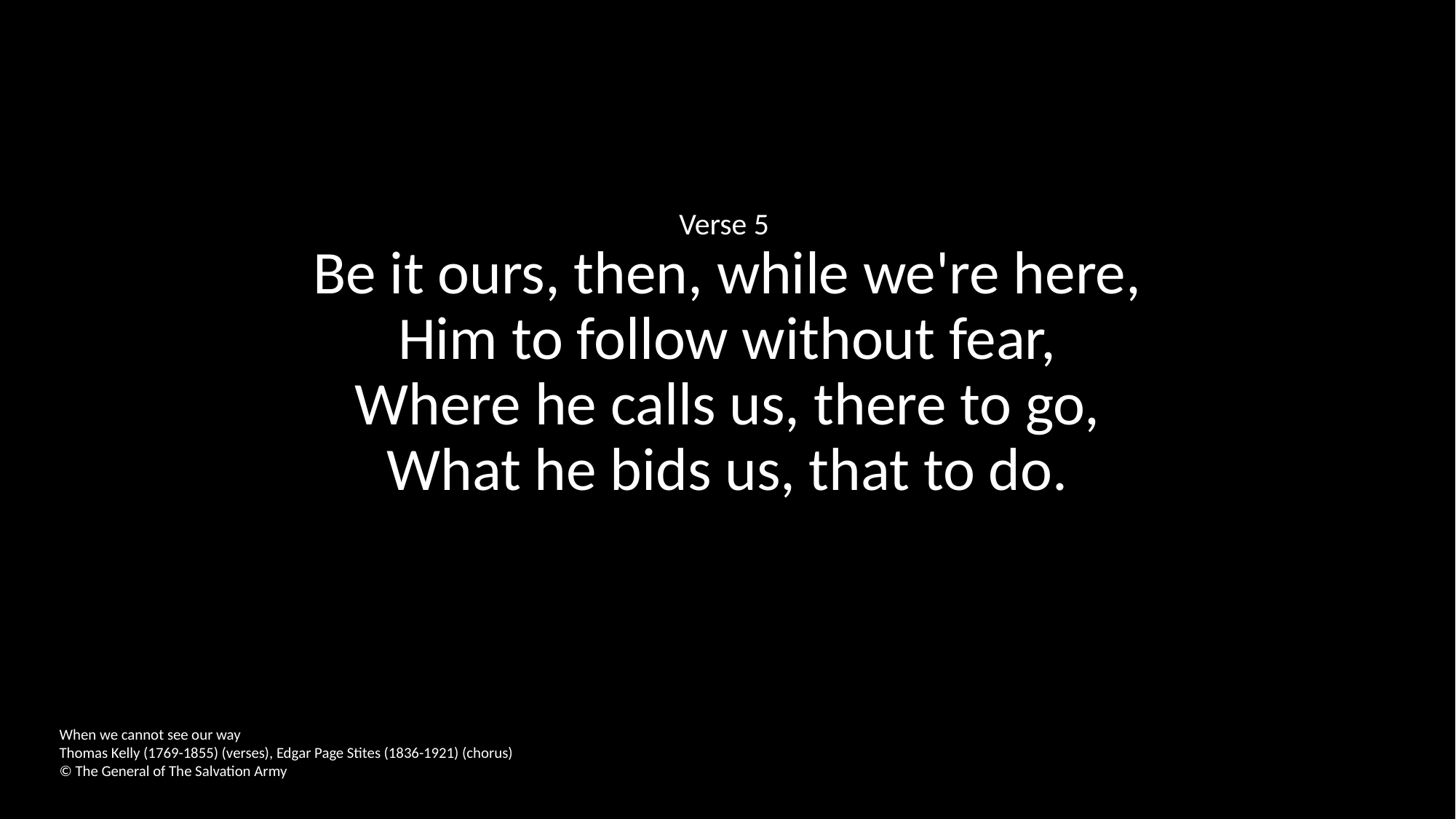

Verse 5
Be it ours, then, while we're here,
Him to follow without fear,
Where he calls us, there to go,
What he bids us, that to do.
When we cannot see our way
Thomas Kelly (1769-1855) (verses), Edgar Page Stites (1836-1921) (chorus)
© The General of The Salvation Army